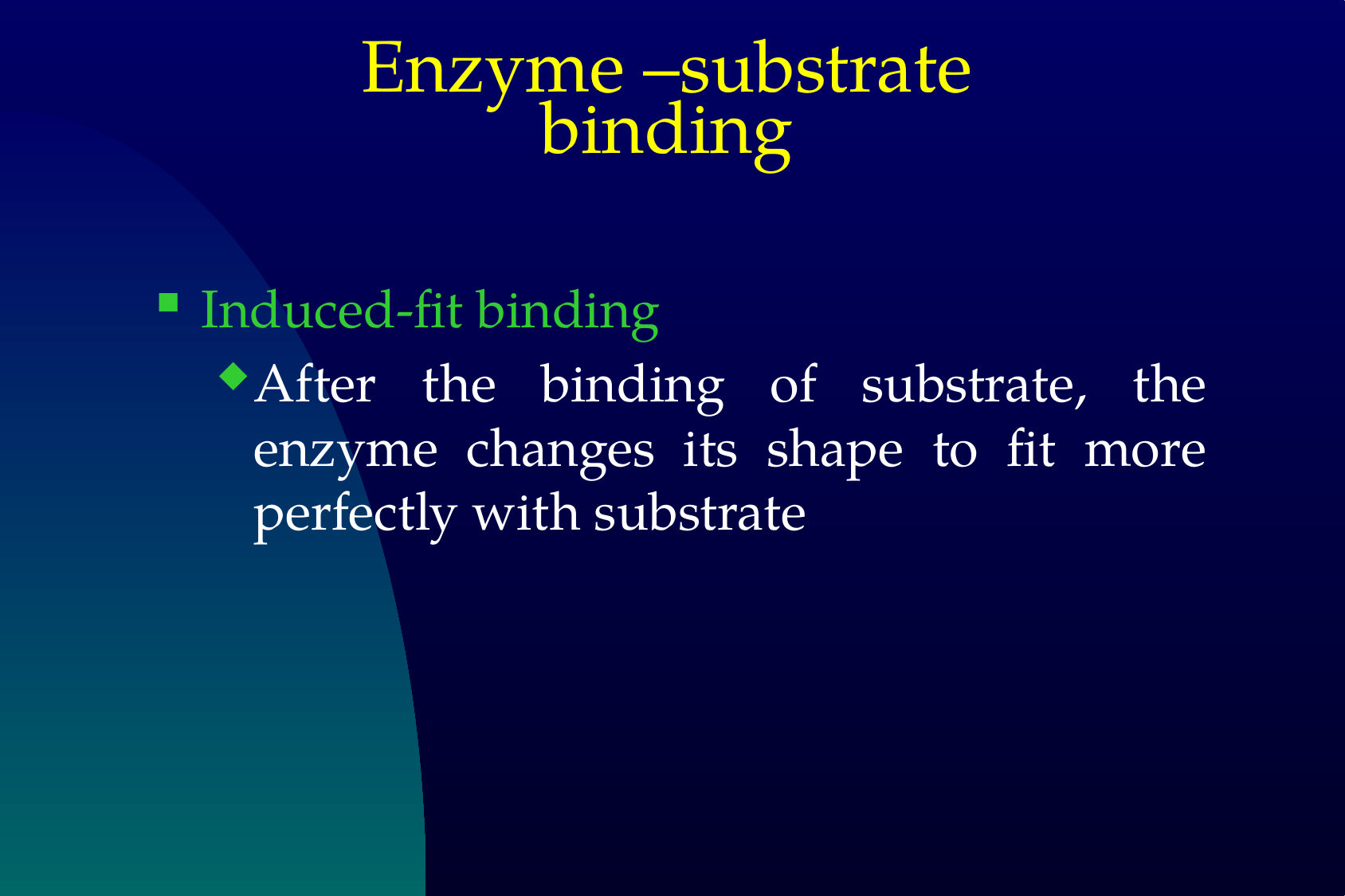

# Enzyme –substrate binding
Induced-fit binding
After the binding of substrate, the enzyme changes its shape to fit more perfectly with substrate